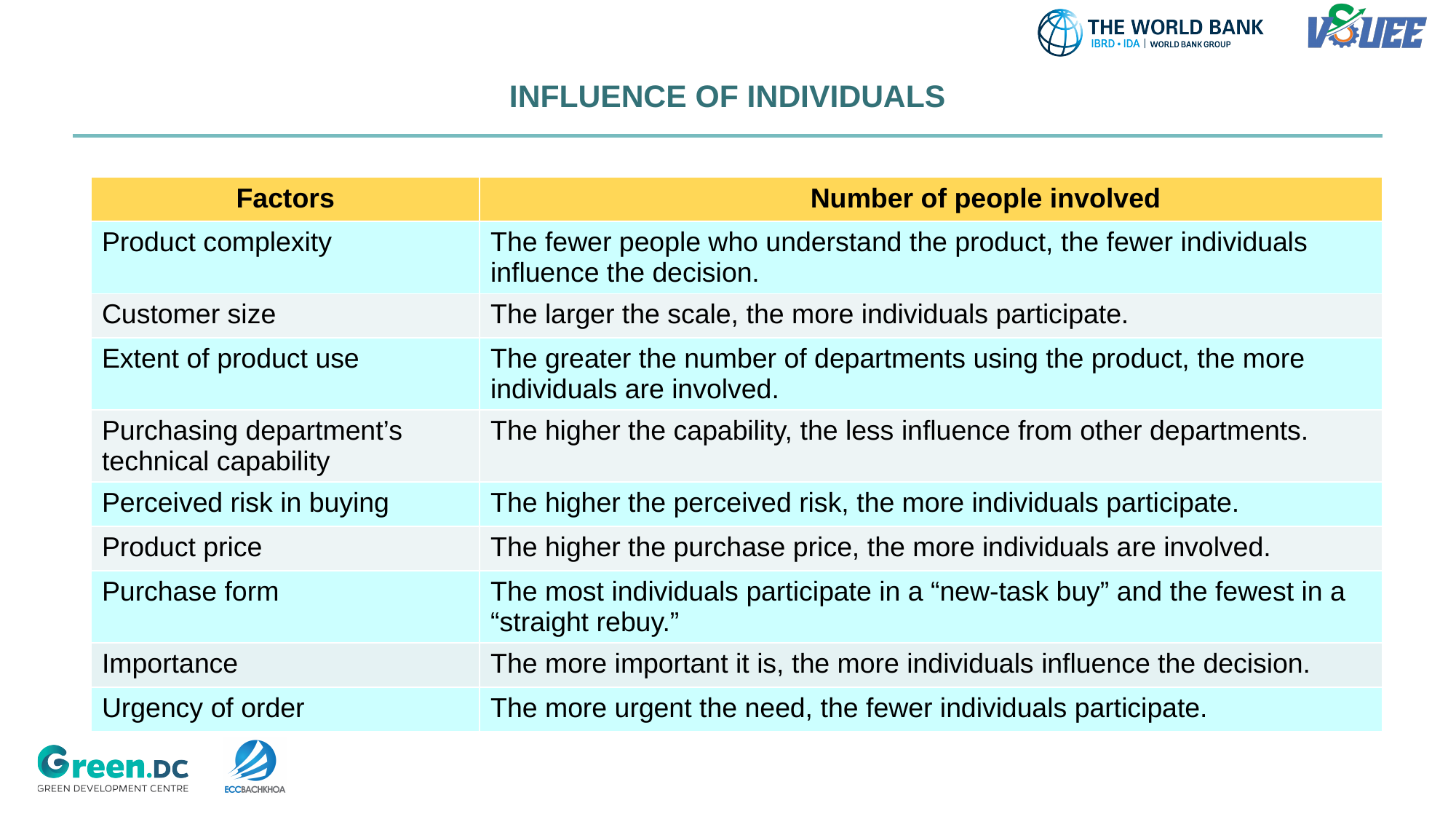

# INFLUENCE OF INDIVIDUALS
| Factors | Number of people involved |
| --- | --- |
| Product complexity | The fewer people who understand the product, the fewer individuals influence the decision. |
| Customer size | The larger the scale, the more individuals participate. |
| Extent of product use | The greater the number of departments using the product, the more individuals are involved. |
| Purchasing department’s technical capability | The higher the capability, the less influence from other departments. |
| Perceived risk in buying | The higher the perceived risk, the more individuals participate. |
| Product price | The higher the purchase price, the more individuals are involved. |
| Purchase form | The most individuals participate in a “new-task buy” and the fewest in a “straight rebuy.” |
| Importance | The more important it is, the more individuals influence the decision. |
| Urgency of order | The more urgent the need, the fewer individuals participate. |